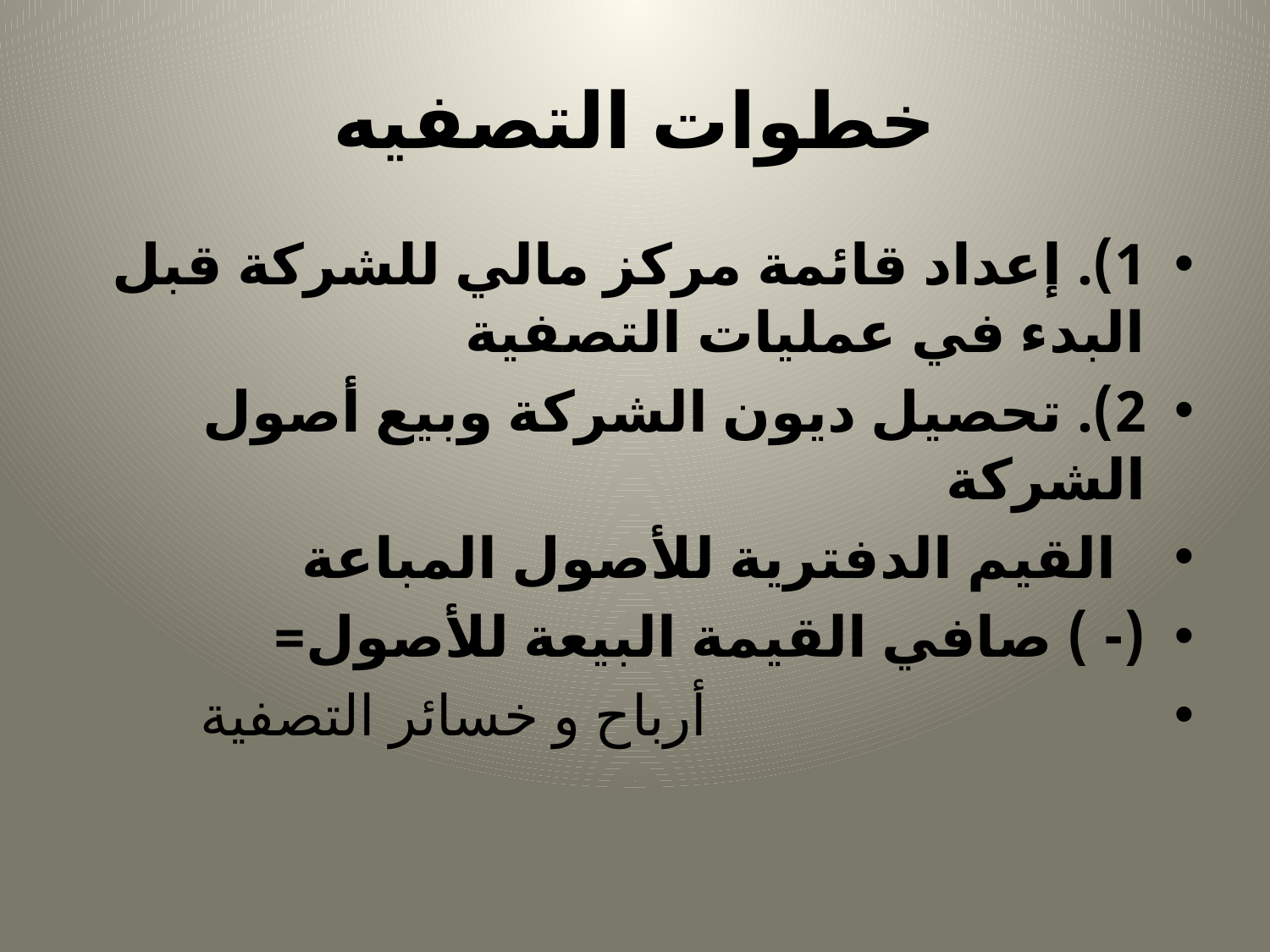

# خطوات التصفيه
1). إعداد قائمة مركز مالي للشركة قبل البدء في عمليات التصفية
2). تحصيل ديون الشركة وبيع أصول الشركة
  القيم الدفترية للأصول المباعة
(- ) صافي القيمة البيعة للأصول=
                              أرباح و خسائر التصفية